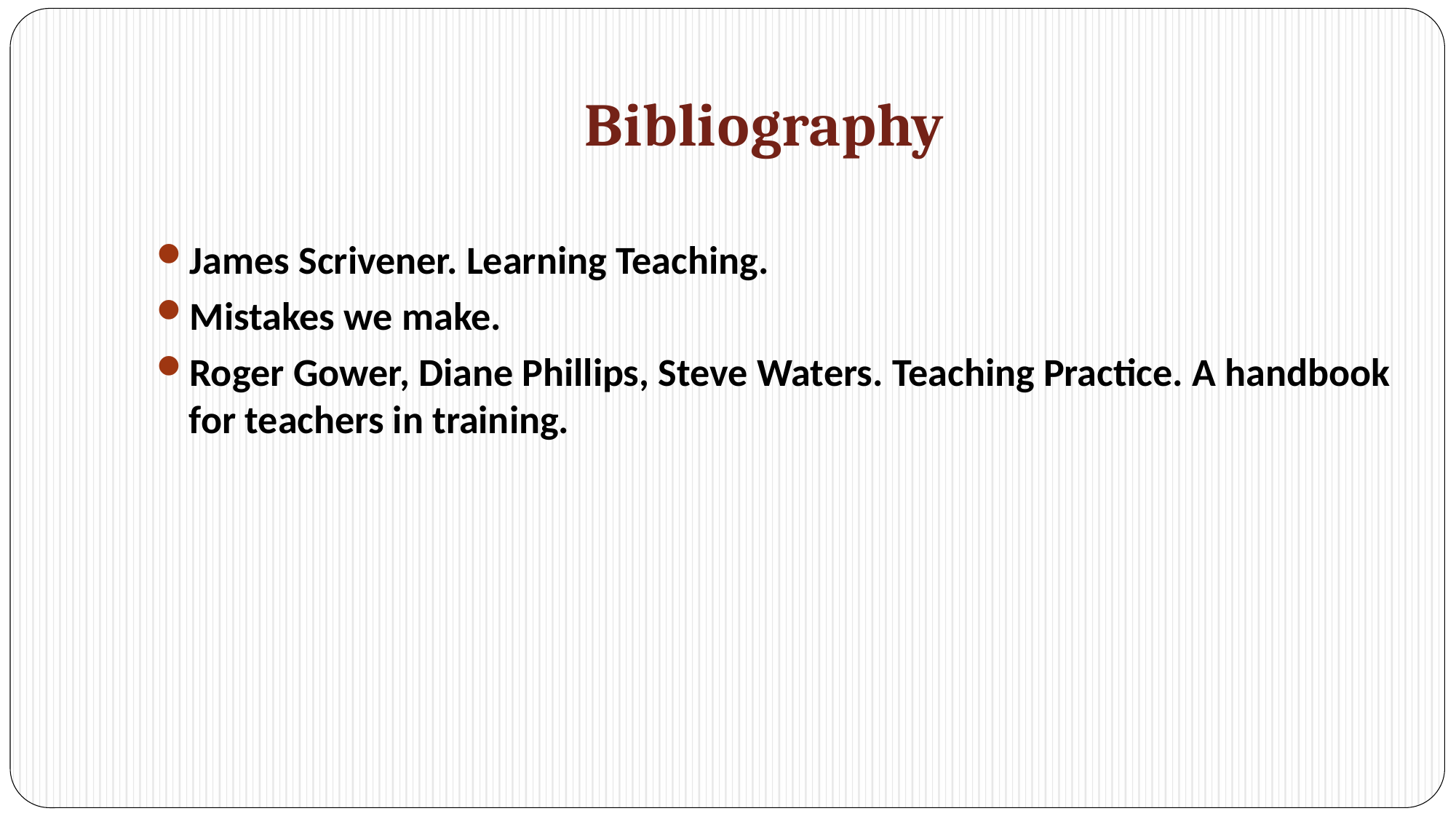

# Bibliography

James Scrivener. Learning Teaching.
Mistakes we make.
Roger Gower, Diane Phillips, Steve Waters. Teaching Practice. A handbook for teachers in training.